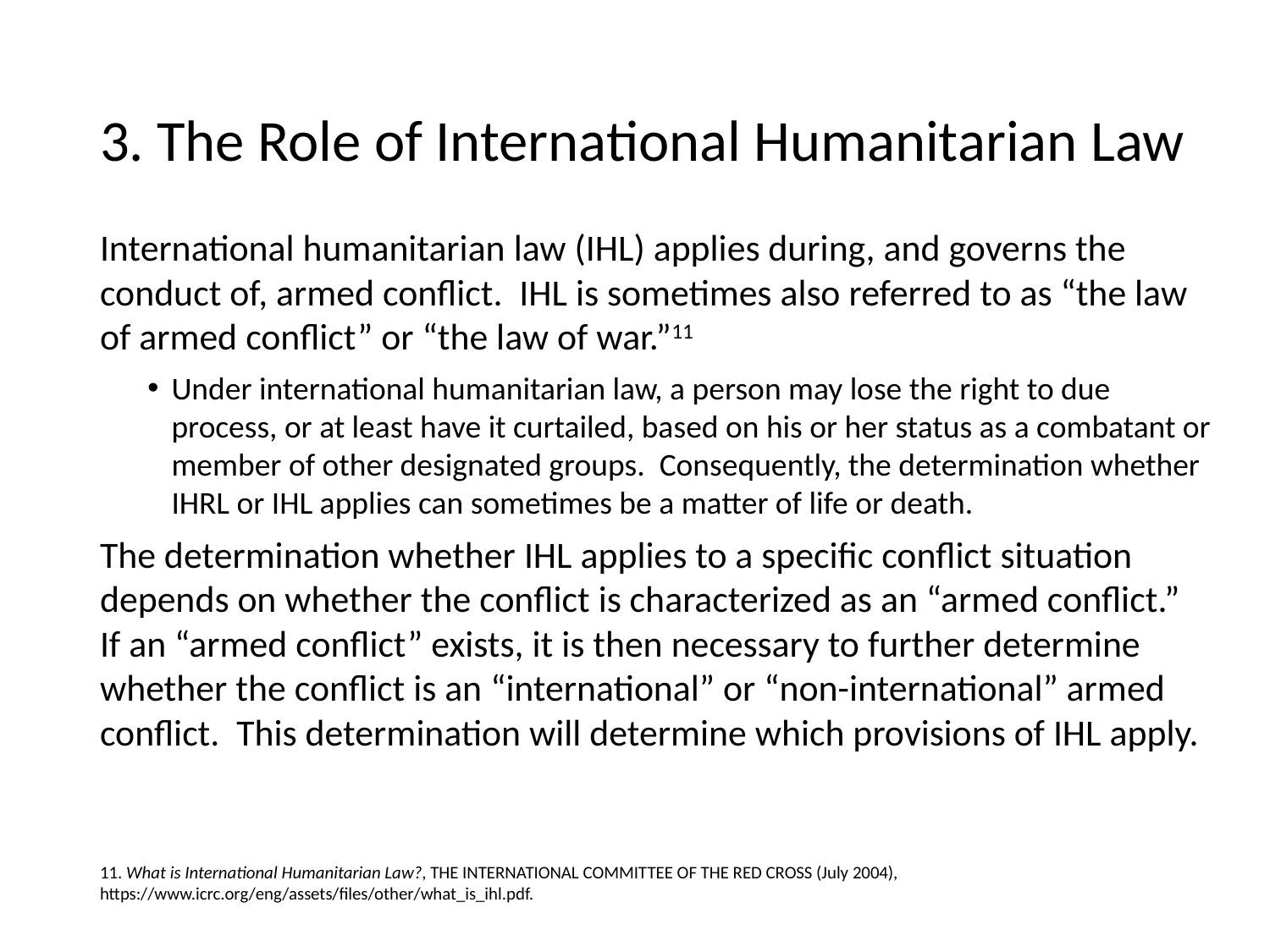

# 3. The Role of International Humanitarian Law
International humanitarian law (IHL) applies during, and governs the conduct of, armed conflict.  IHL is sometimes also referred to as “the law of armed conflict” or “the law of war.”11
Under international humanitarian law, a person may lose the right to due process, or at least have it curtailed, based on his or her status as a combatant or member of other designated groups.  Consequently, the determination whether IHRL or IHL applies can sometimes be a matter of life or death.
The determination whether IHL applies to a specific conflict situation depends on whether the conflict is characterized as an “armed conflict.”  If an “armed conflict” exists, it is then necessary to further determine whether the conflict is an “international” or “non-international” armed conflict.  This determination will determine which provisions of IHL apply.

11. What is International Humanitarian Law?, The International Committee of the Red Cross (July 2004), https://www.icrc.org/eng/assets/files/other/what_is_ihl.pdf.